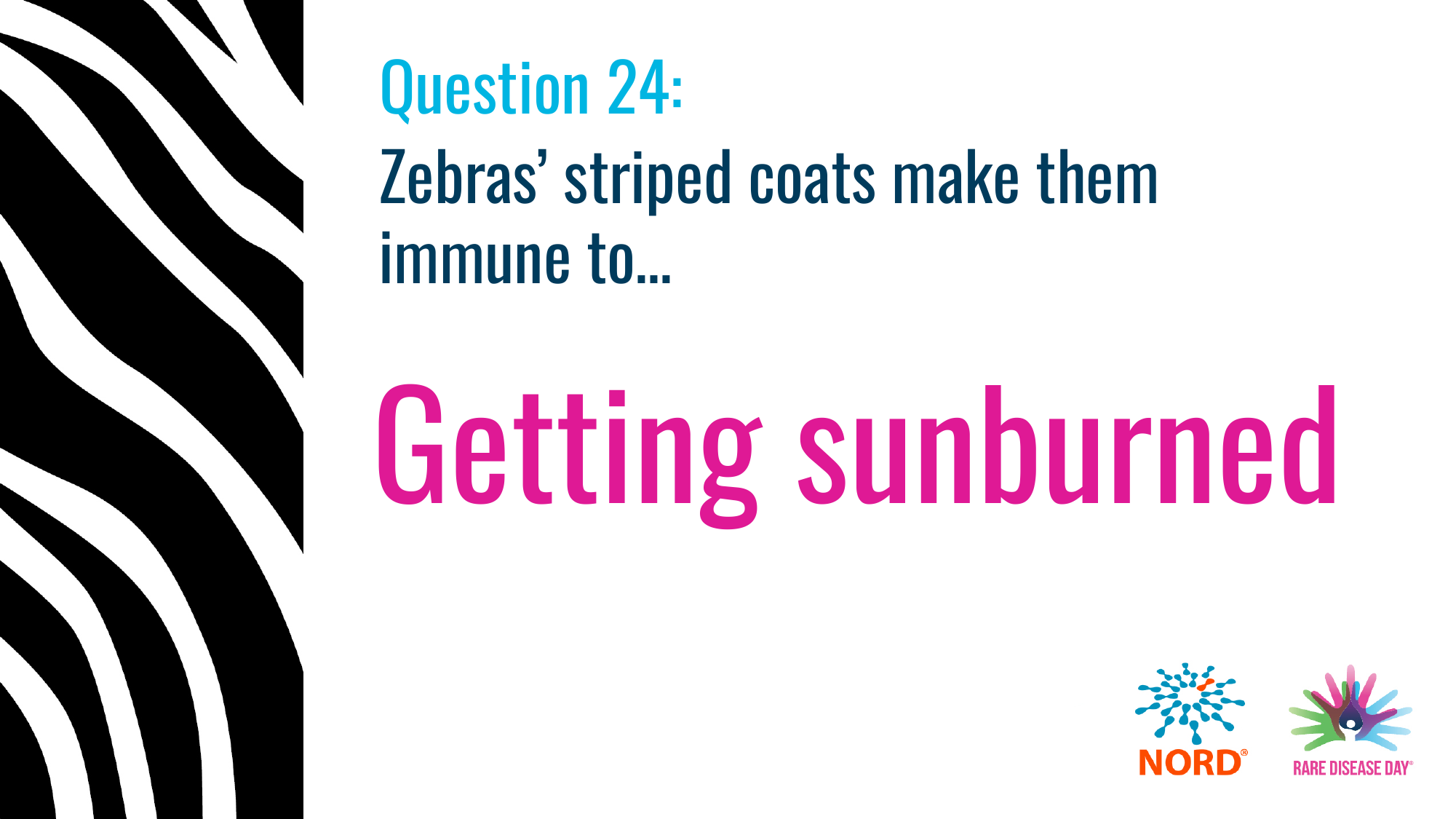

# Question 24:
Zebras’ striped coats make them
immune to…
Getting sunburned